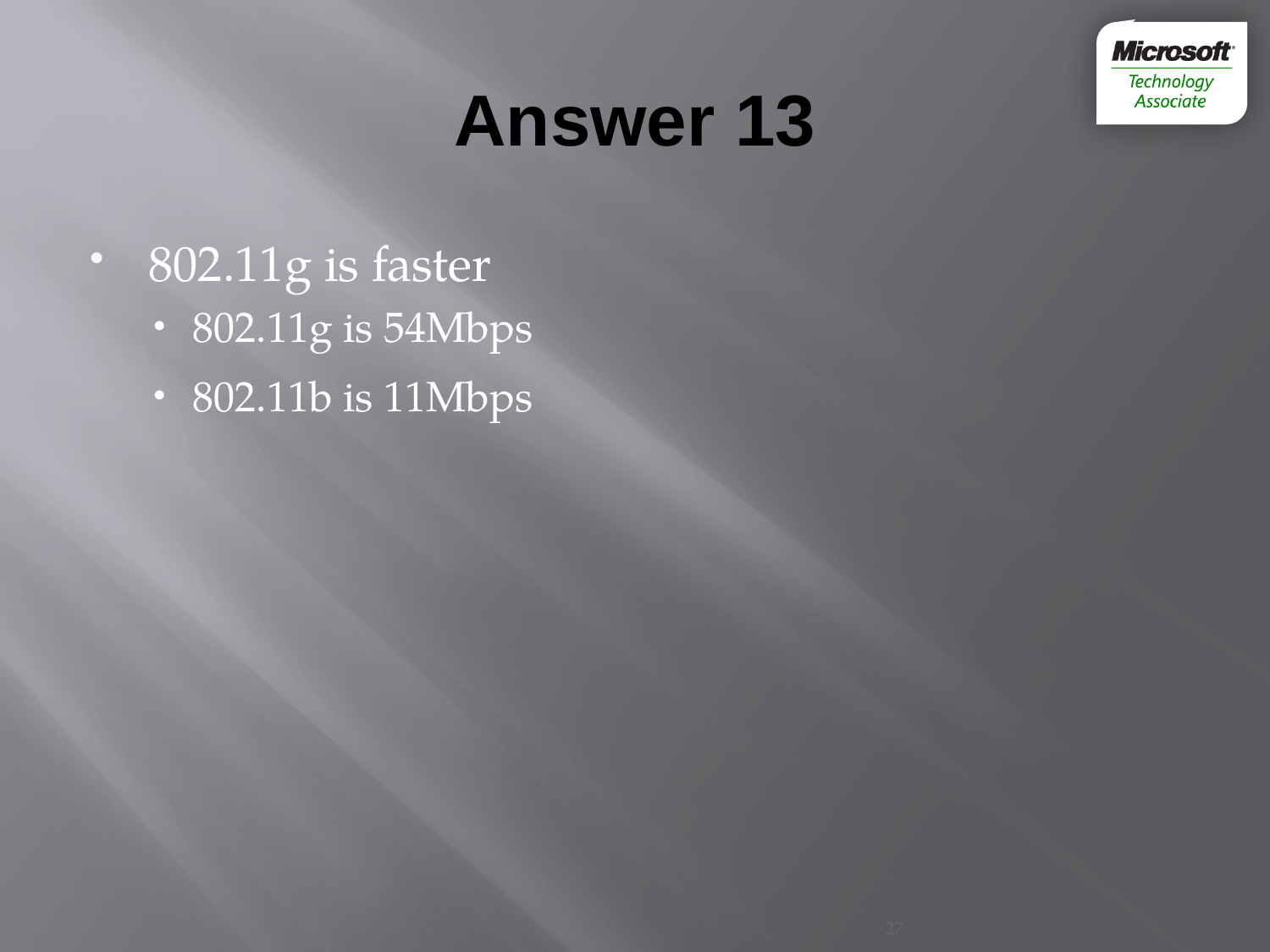

# Answer 13
802.11g is faster
802.11g is 54Mbps
802.11b is 11Mbps
27